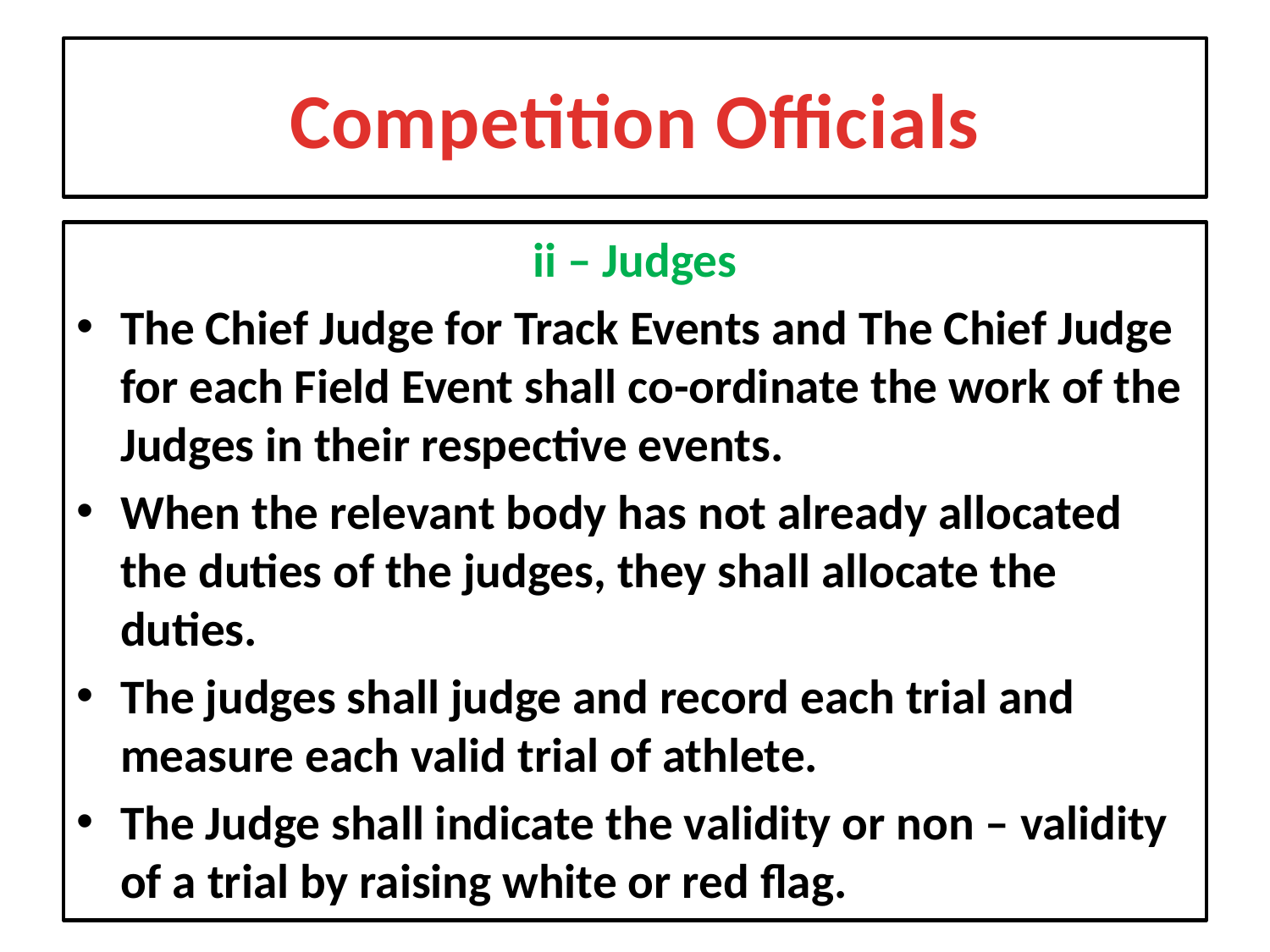

# Competition Officials
ii – Judges
The Chief Judge for Track Events and The Chief Judge for each Field Event shall co-ordinate the work of the Judges in their respective events.
When the relevant body has not already allocated the duties of the judges, they shall allocate the duties.
The judges shall judge and record each trial and measure each valid trial of athlete.
The Judge shall indicate the validity or non – validity of a trial by raising white or red flag.